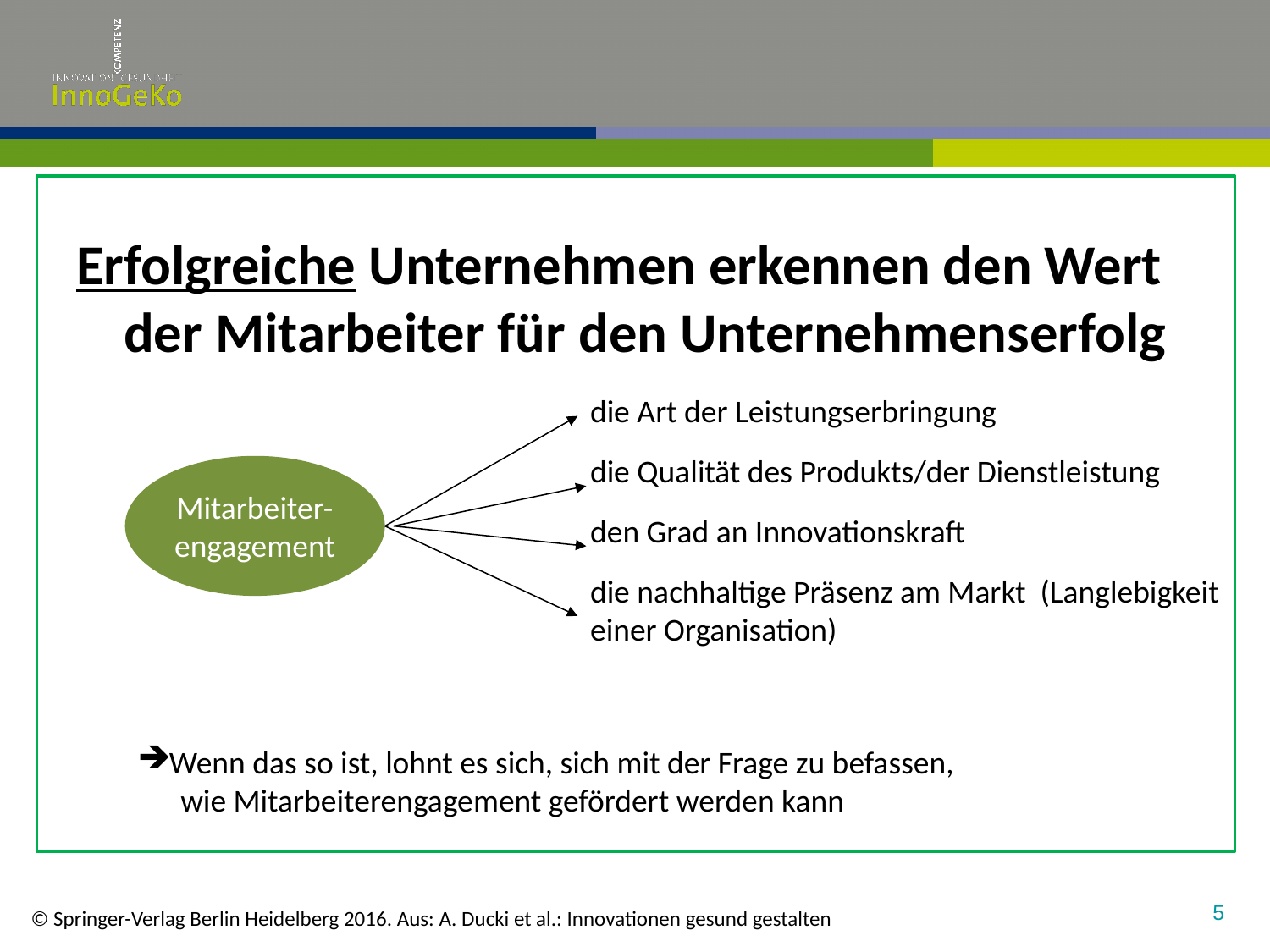

Erfolgreiche Unternehmen erkennen den Wert der Mitarbeiter für den Unternehmenserfolg

die Art der Leistungserbringung
die Qualität des Produkts/der Dienstleistung
den Grad an Innovationskraft
die nachhaltige Präsenz am Markt  (Langlebigkeit einer Organisation)

Mitarbeiter-
engagement

Wenn das so ist, lohnt es sich, sich mit der Frage zu befassen,
      wie Mitarbeiterengagement gefördert werden kann
5
© Springer-Verlag Berlin Heidelberg 2016. Aus: A. Ducki et al.: Innovationen gesund gestalten